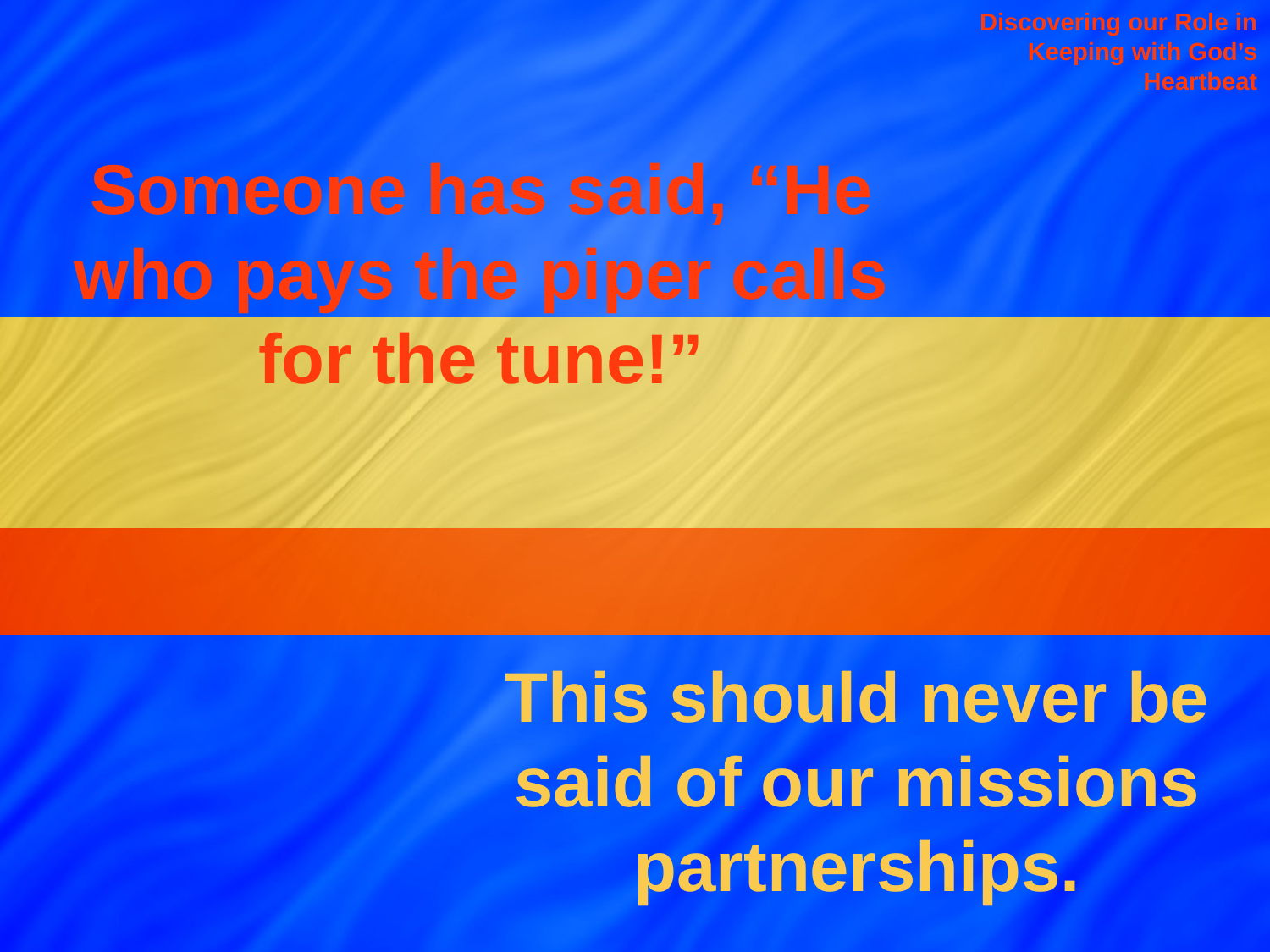

Discovering our Role in Keeping with God’s Heartbeat
Someone has said, “He who pays the piper calls for the tune!”
This should never be said of our missions partnerships.